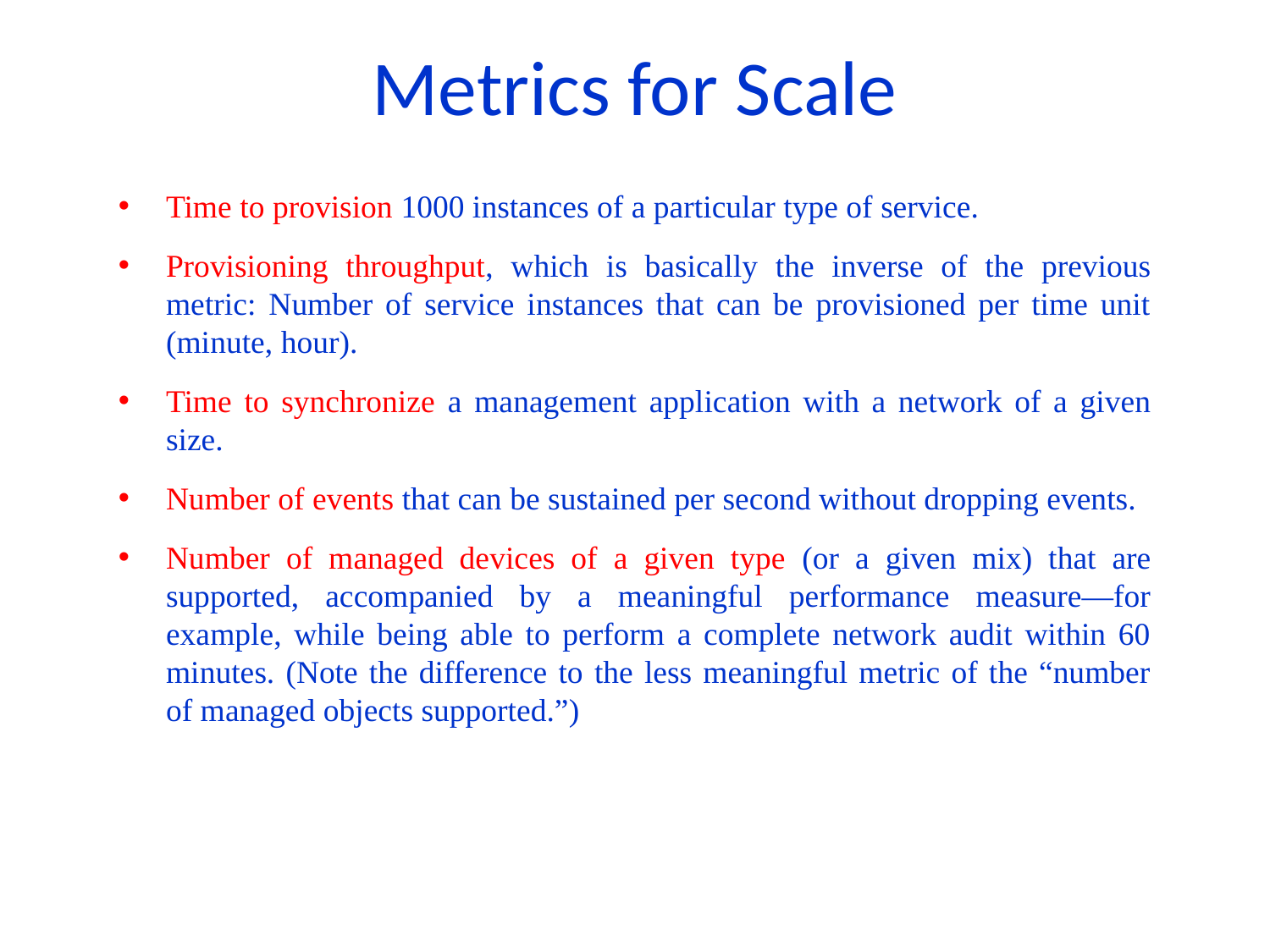

Metrics for Scale
Time to provision 1000 instances of a particular type of service.
Provisioning throughput, which is basically the inverse of the previous metric: Number of service instances that can be provisioned per time unit (minute, hour).
Time to synchronize a management application with a network of a given size.
Number of events that can be sustained per second without dropping events.
Number of managed devices of a given type (or a given mix) that are supported, accompanied by a meaningful performance measure—for example, while being able to perform a complete network audit within 60 minutes. (Note the difference to the less meaningful metric of the “number of managed objects supported.”)